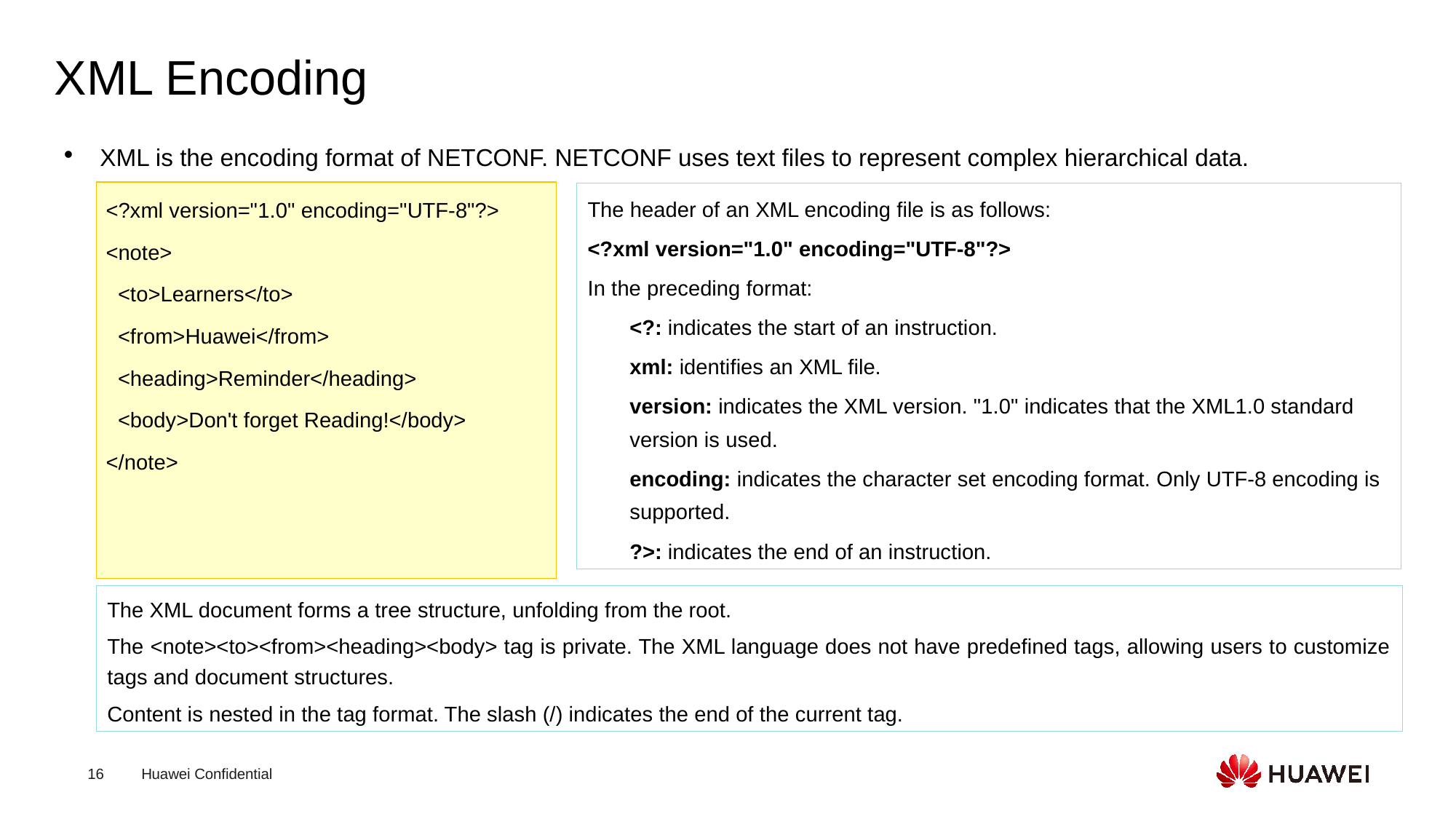

# XML Encoding
XML is the encoding format of NETCONF. NETCONF uses text files to represent complex hierarchical data.
<?xml version="1.0" encoding="UTF-8"?>
<note>
  <to>Learners</to>
  <from>Huawei</from>
  <heading>Reminder</heading>
  <body>Don't forget Reading!</body>
</note>
The header of an XML encoding file is as follows:
<?xml version="1.0" encoding="UTF-8"?>
In the preceding format:
<?: indicates the start of an instruction.
xml: identifies an XML file.
version: indicates the XML version. "1.0" indicates that the XML1.0 standard version is used.
encoding: indicates the character set encoding format. Only UTF-8 encoding is supported.
?>: indicates the end of an instruction.
The XML document forms a tree structure, unfolding from the root.
The <note><to><from><heading><body> tag is private. The XML language does not have predefined tags, allowing users to customize tags and document structures.
Content is nested in the tag format. The slash (/) indicates the end of the current tag.